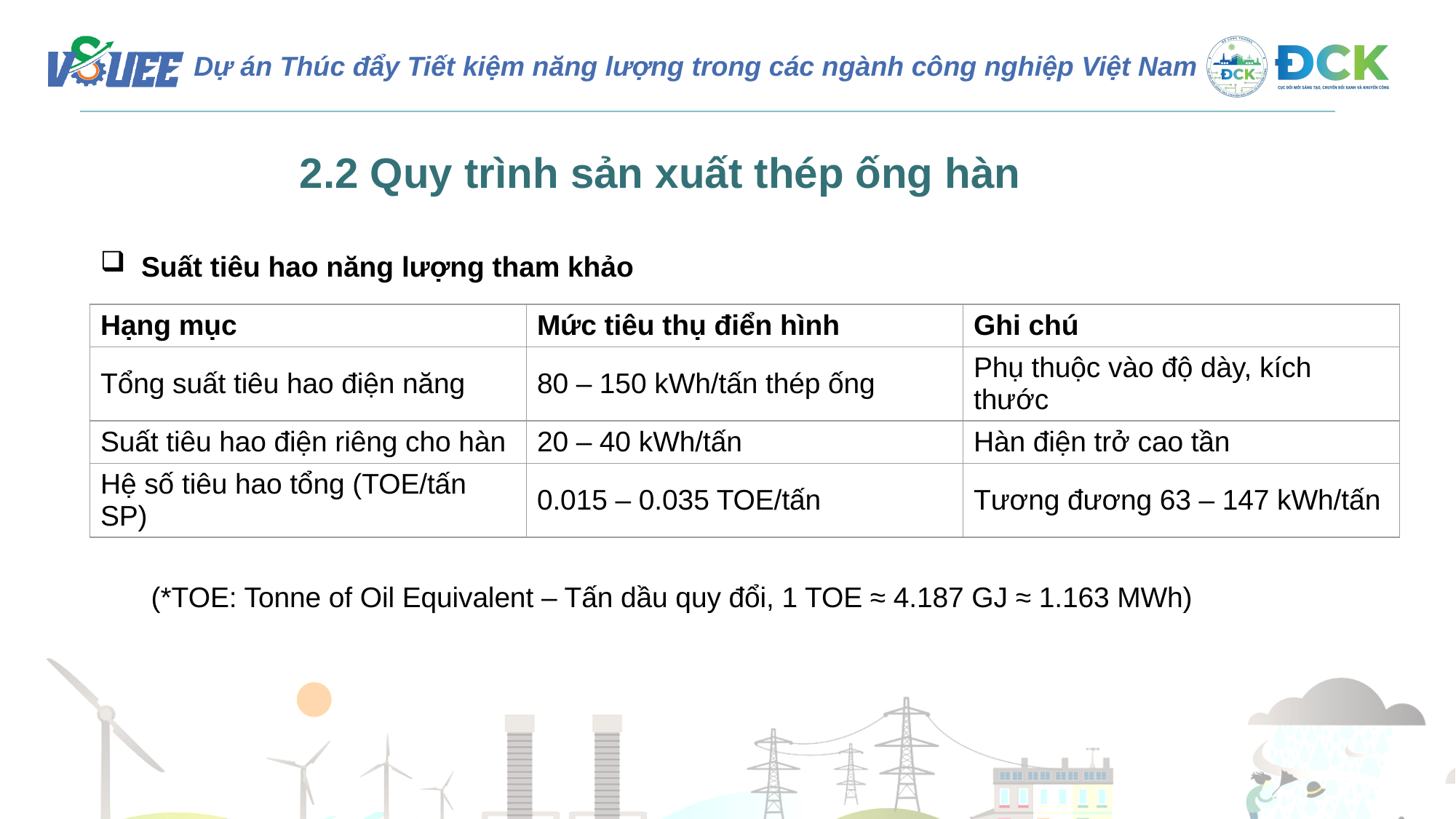

2.2 Quy trình sản xuất thép ống hàn
Suất tiêu hao năng lượng tham khảo
| Hạng mục | Mức tiêu thụ điển hình | Ghi chú |
| --- | --- | --- |
| Tổng suất tiêu hao điện năng | 80 – 150 kWh/tấn thép ống | Phụ thuộc vào độ dày, kích thước |
| Suất tiêu hao điện riêng cho hàn | 20 – 40 kWh/tấn | Hàn điện trở cao tần |
| Hệ số tiêu hao tổng (TOE/tấn SP) | 0.015 – 0.035 TOE/tấn | Tương đương 63 – 147 kWh/tấn |
(*TOE: Tonne of Oil Equivalent – Tấn dầu quy đổi, 1 TOE ≈ 4.187 GJ ≈ 1.163 MWh)